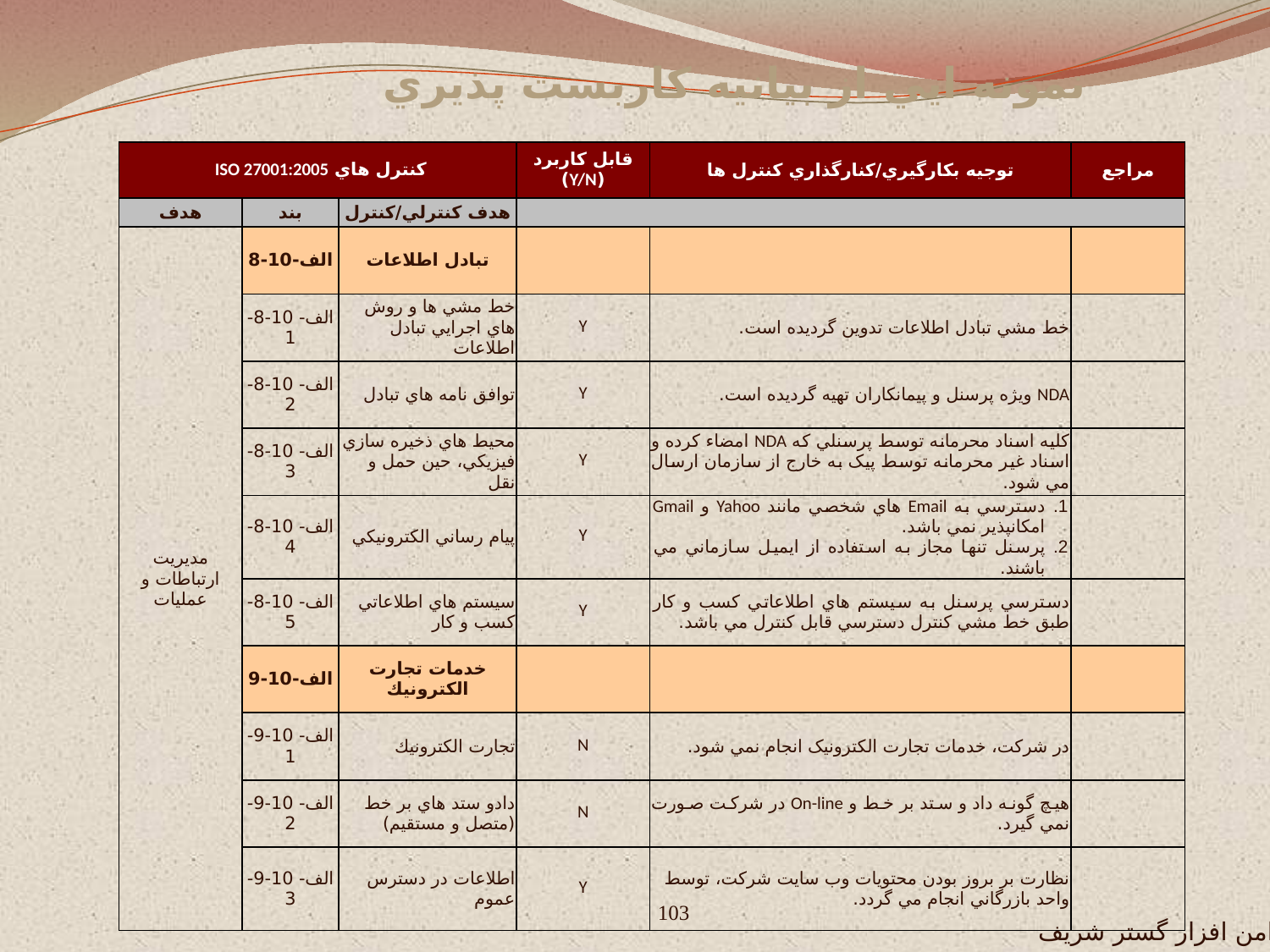

# نمونه ايي از بيانيه کاربست پذيري
| کنترل هاي ISO 27001:2005 |  |  | قابل کاربرد (Y/N) | توجيه بکارگيري/کنارگذاري کنترل ها | مراجع |
| --- | --- | --- | --- | --- | --- |
| هدف | بند | هدف کنترلي/کنترل |  |  |  |
| مديريت ارتباطات و عمليات | الف-10-8 | تبادل اطلاعات |  |  |  |
|  | الف- 10-8-1 | خط مشي ها و روش هاي اجرايي تبادل اطلاعات | Y | خط مشي تبادل اطلاعات تدوين گرديده است. |  |
|  | الف- 10-8-2 | توافق نامه هاي تبادل | Y | NDA ويژه پرسنل و پيمانکاران تهيه گرديده است. |  |
|  | الف- 10-8-3 | محيط هاي ذخيره سازي فيزيكي، حين حمل و نقل | Y | کليه اسناد محرمانه توسط پرسنلي که NDA امضاء کرده و اسناد غير محرمانه توسط پيک به خارج از سازمان ارسال مي شود. |  |
|  | الف- 10-8-4 | پيام رساني الكترونيكي | Y | دسترسي به Email هاي شخصي مانند Yahoo و Gmail امکانپذير نمي باشد. پرسنل تنها مجاز به استفاده از ايميل سازماني مي باشند. |  |
|  | الف- 10-8-5 | سيستم هاي اطلاعاتي كسب و كار | Y | دسترسي پرسنل به سيستم هاي اطلاعاتي کسب و کار طبق خط مشي کنترل دسترسي قابل کنترل مي باشد. |  |
|  | الف-10-9 | خدمات تجارت الكترونيك |  |  |  |
|  | الف- 10-9-1 | تجارت الكترونيك | N | در شرکت، خدمات تجارت الکترونيک انجام نمي شود. |  |
|  | الف- 10-9-2 | دادو ستد هاي بر خط (متصل و مستقيم) | N | هيچ گونه داد و ستد بر خط و On-line در شرکت صورت نمي گيرد. |  |
|  | الف- 10-9-3 | اطلاعات در دسترس عموم | Y | نظارت بر بروز بودن محتويات وب سايت شرکت، توسط واحد بازرگاني انجام مي گردد. |  |